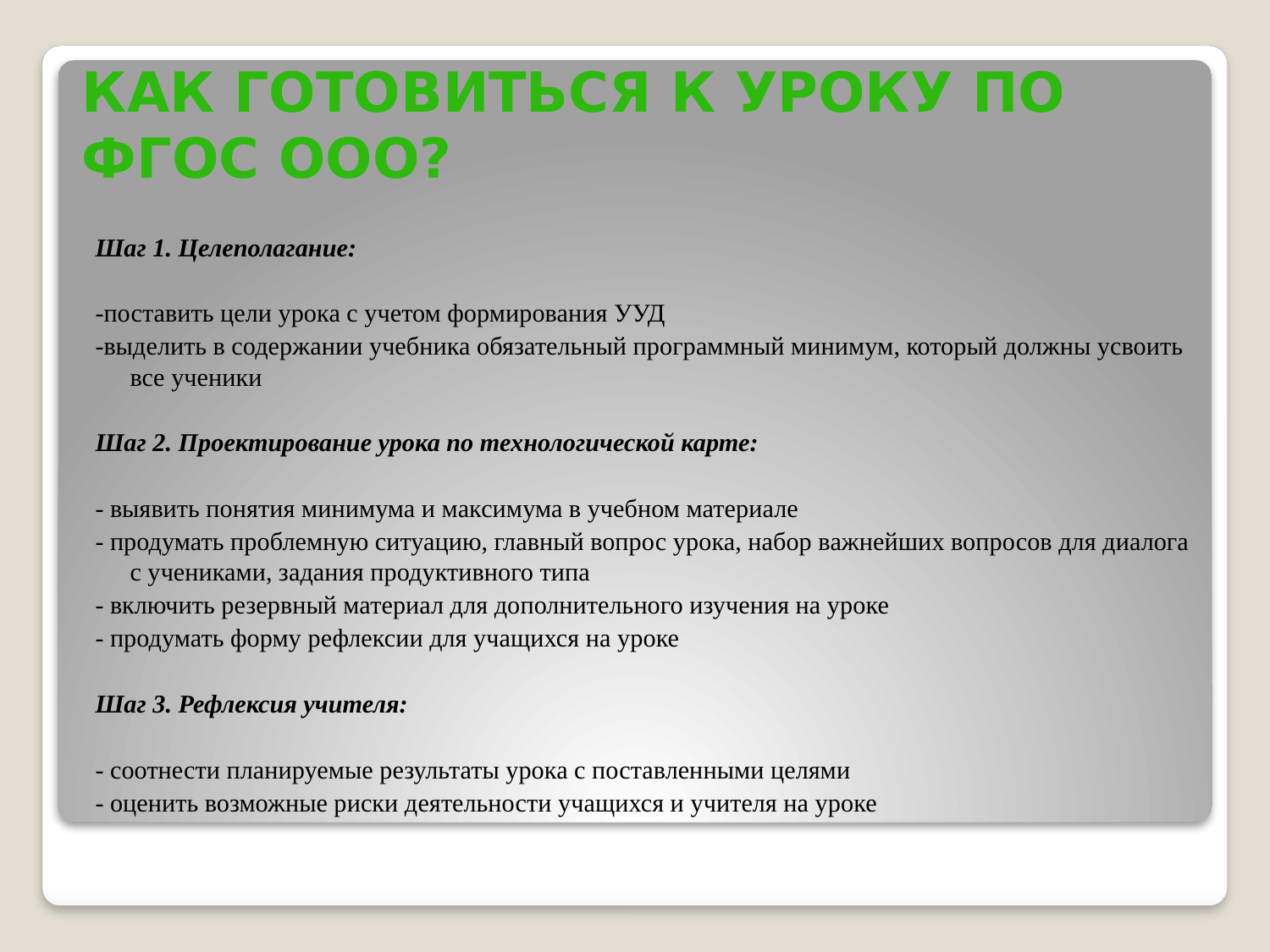

# Как готовиться к уроку по ФГОС ООО?
Шаг 1. Целеполагание:

-поставить цели урока с учетом формирования УУД
-выделить в содержании учебника обязательный программный минимум, который должны усвоить все ученики

Шаг 2. Проектирование урока по технологической карте:

- выявить понятия минимума и максимума в учебном материале
- продумать проблемную ситуацию, главный вопрос урока, набор важнейших вопросов для диалога с учениками, задания продуктивного типа
- включить резервный материал для дополнительного изучения на уроке
- продумать форму рефлексии для учащихся на уроке

Шаг 3. Рефлексия учителя:

- соотнести планируемые результаты урока с поставленными целями
- оценить возможные риски деятельности учащихся и учителя на уроке